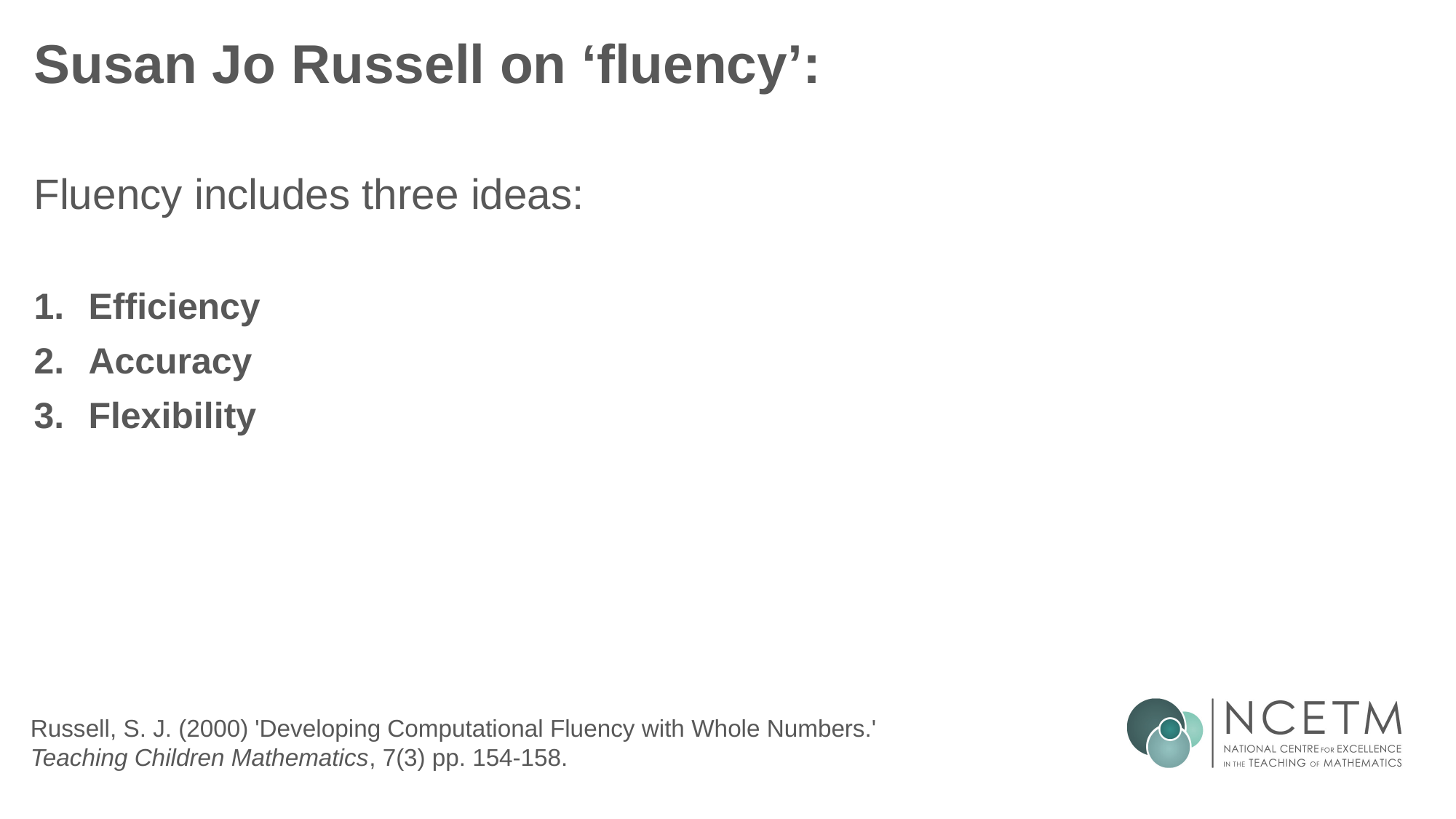

# Susan Jo Russell on ‘fluency’:
Fluency includes three ideas:

Efficiency
Accuracy
Flexibility
Russell, S. J. (2000) 'Developing Computational Fluency with Whole Numbers.' Teaching Children Mathematics, 7(3) pp. 154-158.